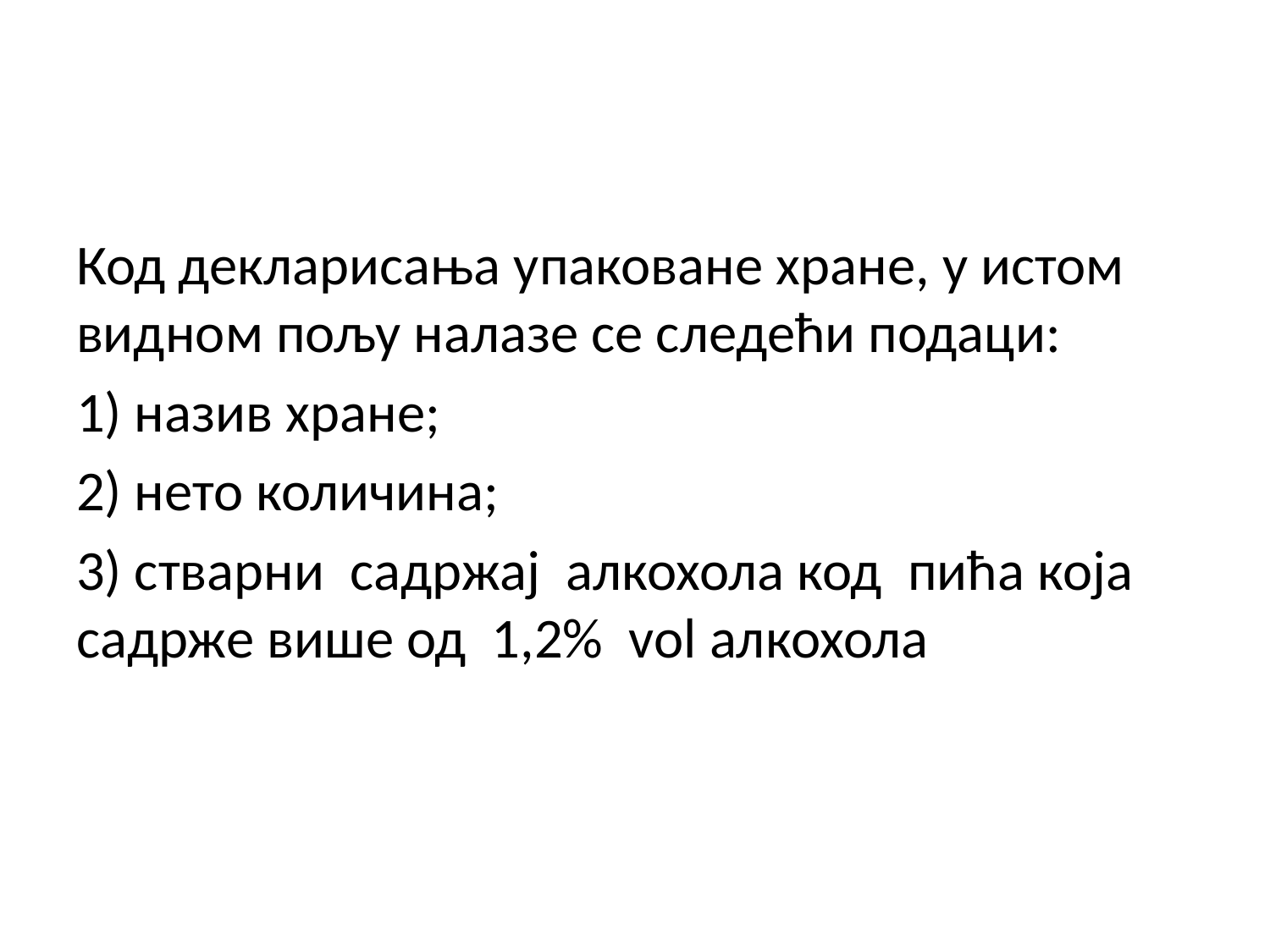

Код декларисања упаковане хране, у истом видном пољу налазе се следећи подаци:
1) назив хране;
2) нето количина;
3) стварни  садржај  алкохола код  пића која садрже више од  1,2%  vol алкохола